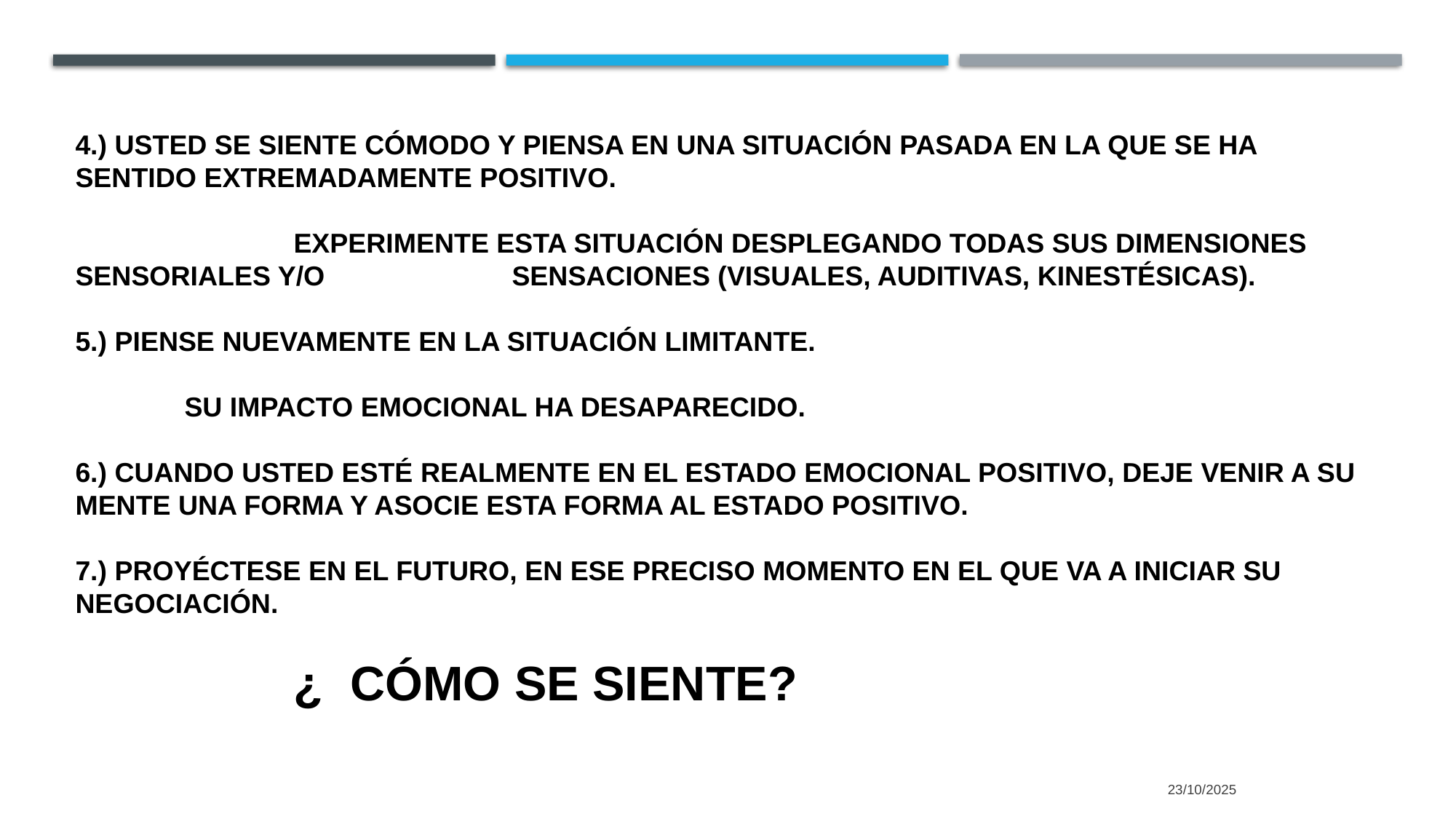

4.) USTED SE SIENTE CÓMODO Y PIENSA EN UNA SITUACIÓN PASADA EN LA QUE SE HA SENTIDO EXTREMADAMENTE POSITIVO.

		EXPERIMENTE ESTA SITUACIÓN DESPLEGANDO TODAS SUS DIMENSIONES SENSORIALES Y/O 		SENSACIONES (VISUALES, AUDITIVAS, KINESTÉSICAS).

5.) PIENSE NUEVAMENTE EN LA SITUACIÓN LIMITANTE.

	SU IMPACTO EMOCIONAL HA DESAPARECIDO.

6.) CUANDO USTED ESTÉ REALMENTE EN EL ESTADO EMOCIONAL POSITIVO, DEJE VENIR A SU MENTE UNA FORMA Y ASOCIE ESTA FORMA AL ESTADO POSITIVO.

7.) PROYÉCTESE EN EL FUTURO, EN ESE PRECISO MOMENTO EN EL QUE VA A INICIAR SU NEGOCIACIÓN.

		¿  CÓMO SE SIENTE?
23/10/2025